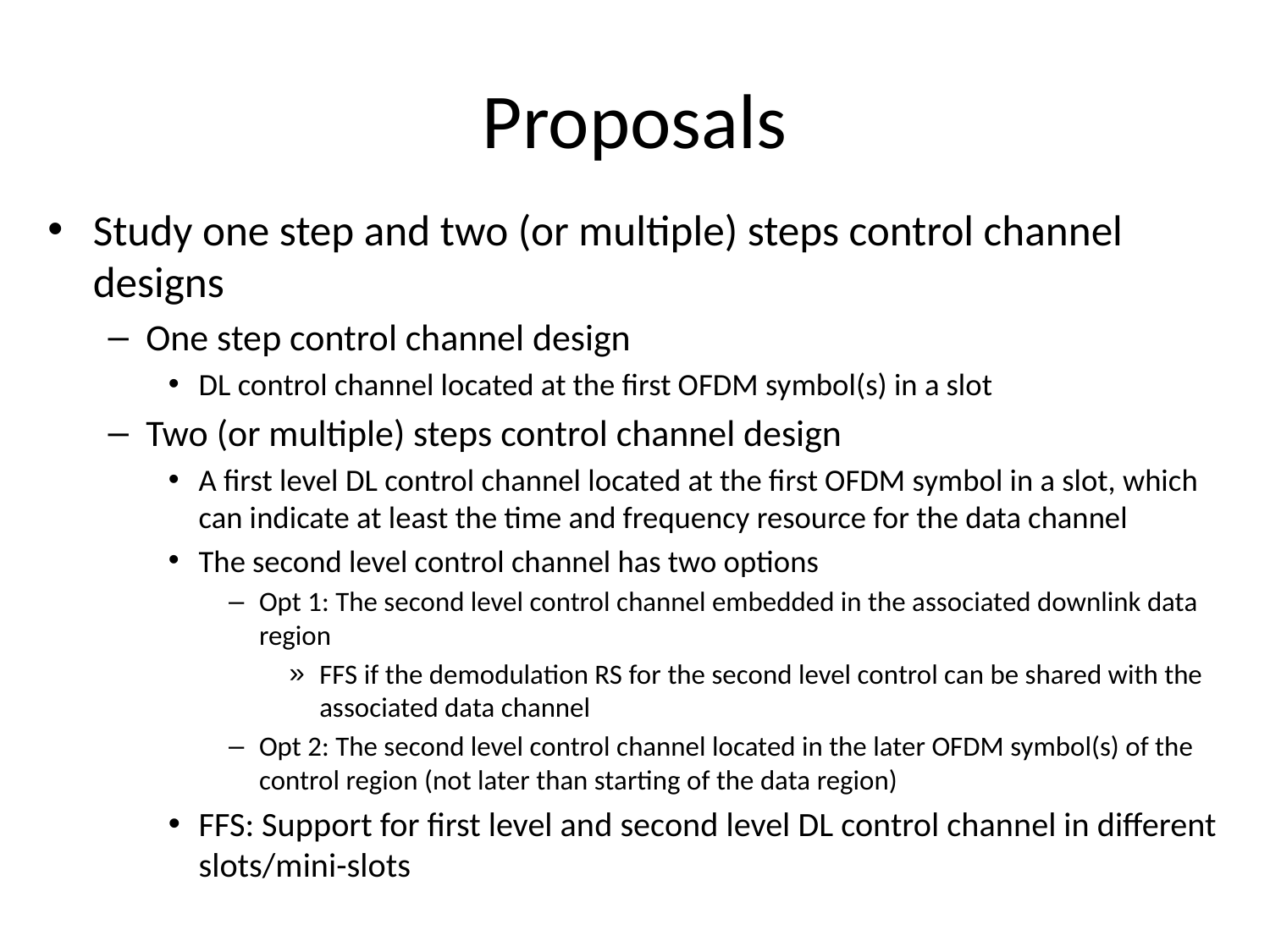

# Proposals
Study one step and two (or multiple) steps control channel designs
One step control channel design
DL control channel located at the first OFDM symbol(s) in a slot
Two (or multiple) steps control channel design
A first level DL control channel located at the first OFDM symbol in a slot, which can indicate at least the time and frequency resource for the data channel
The second level control channel has two options
Opt 1: The second level control channel embedded in the associated downlink data region
FFS if the demodulation RS for the second level control can be shared with the associated data channel
Opt 2: The second level control channel located in the later OFDM symbol(s) of the control region (not later than starting of the data region)
FFS: Support for first level and second level DL control channel in different slots/mini-slots